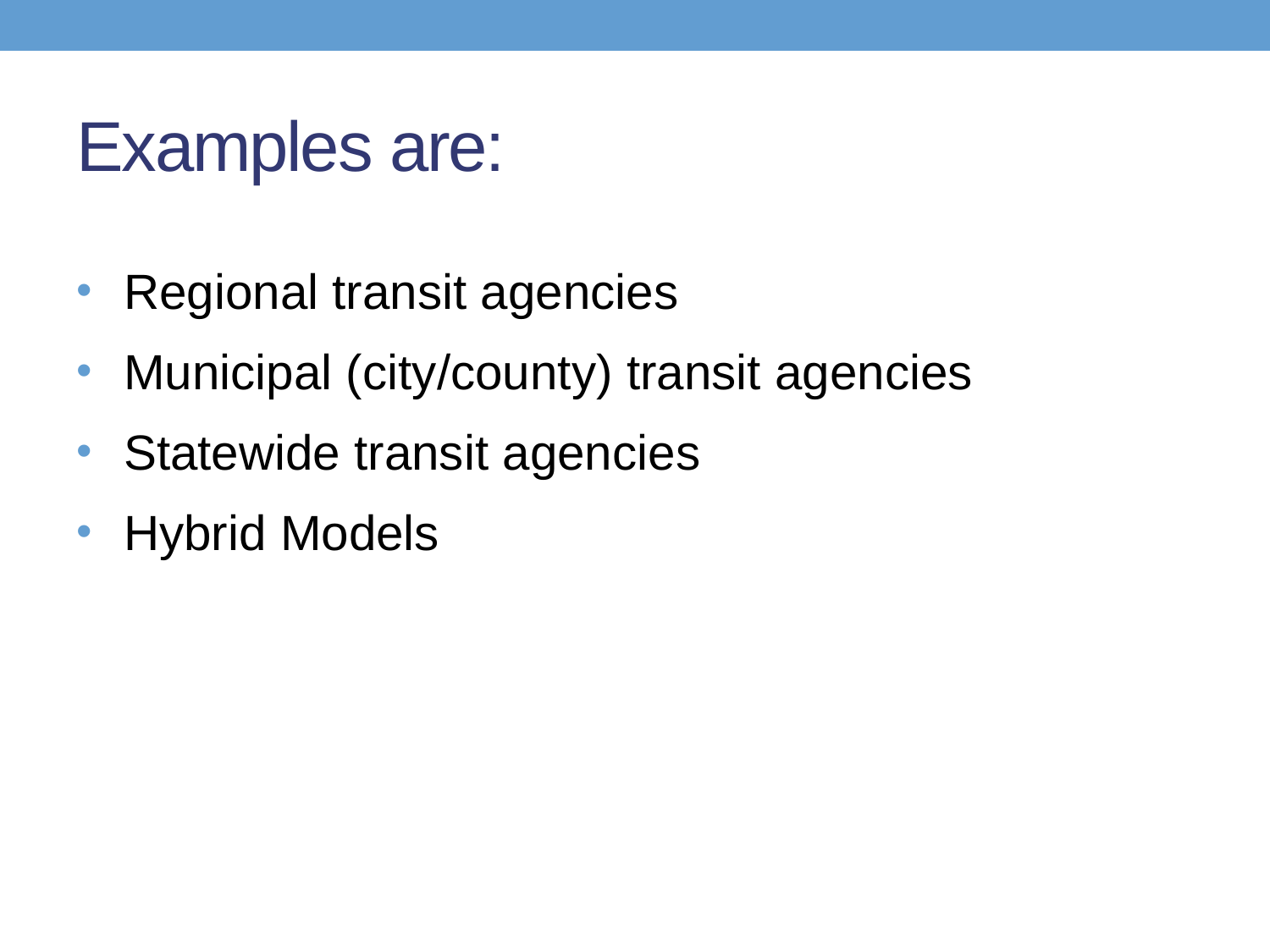

# Examples are:
Regional transit agencies
Municipal (city/county) transit agencies
Statewide transit agencies
Hybrid Models